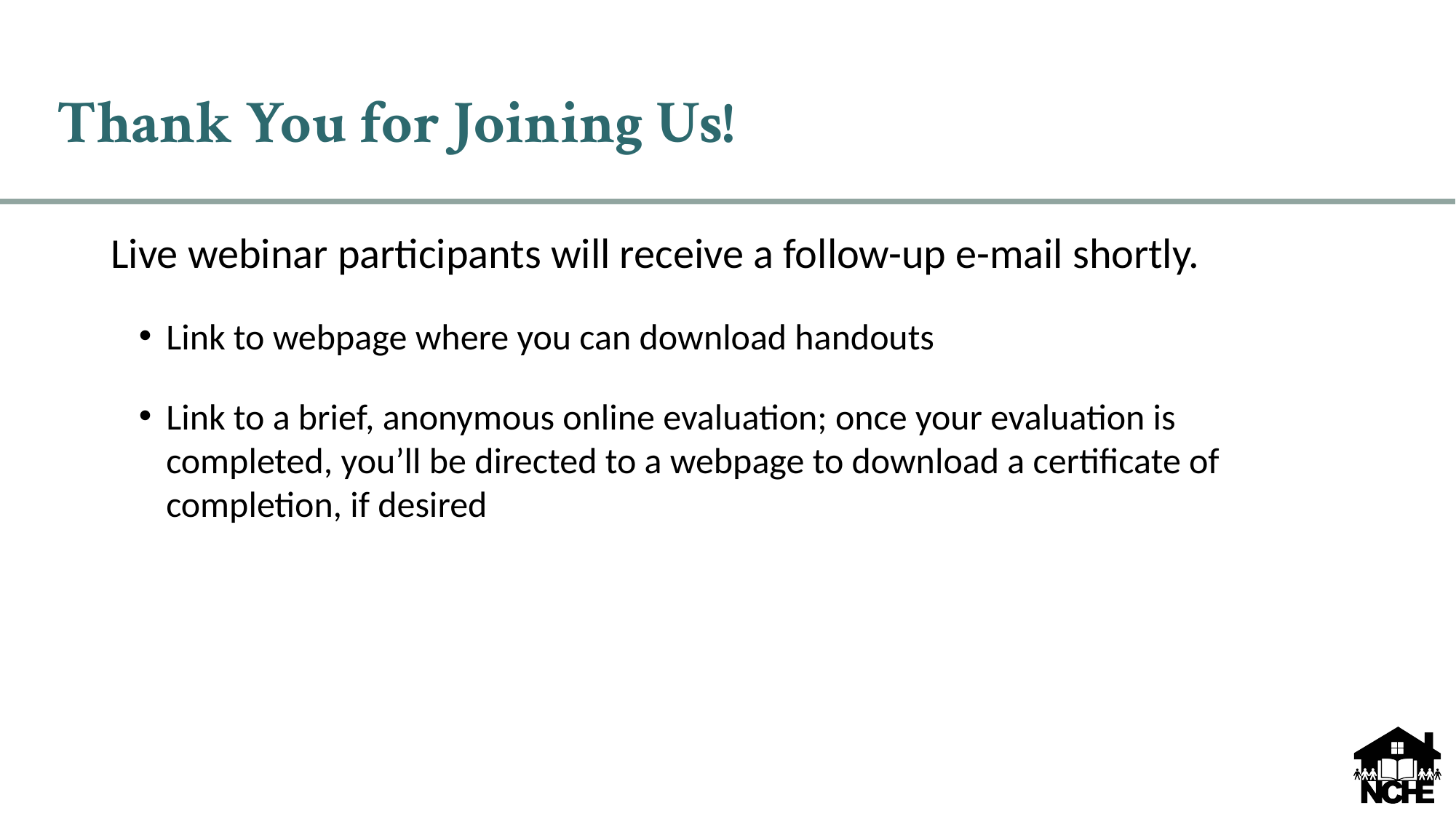

# Thank You for Joining Us!
Live webinar participants will receive a follow-up e-mail shortly.
Link to webpage where you can download handouts
Link to a brief, anonymous online evaluation; once your evaluation is completed, you’ll be directed to a webpage to download a certificate of completion, if desired